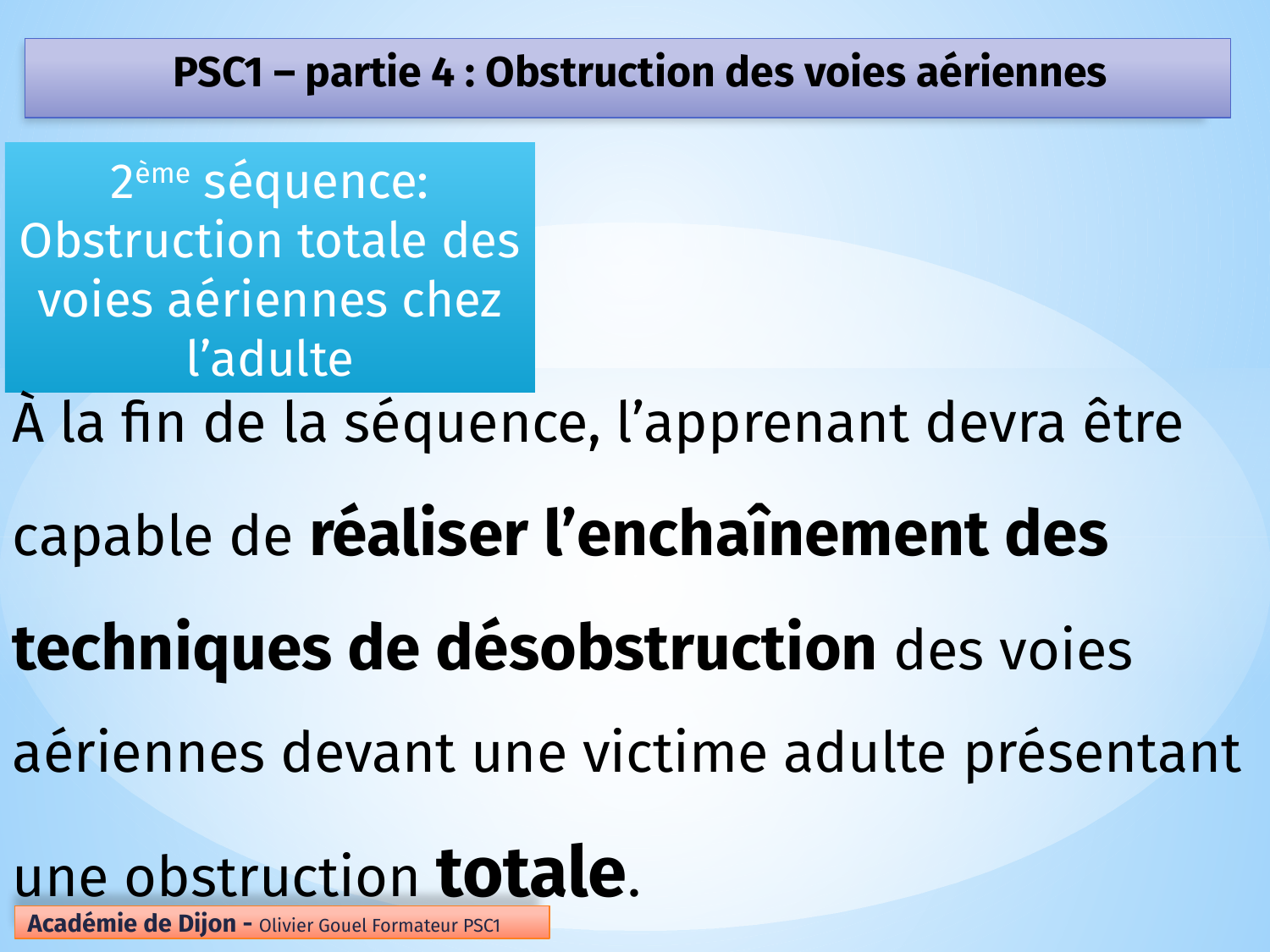

# PSC1 – partie 4 : Obstruction des voies aériennes
2ème séquence:
Obstruction totale des voies aériennes chez l’adulte
À la fin de la séquence, l’apprenant devra être capable de réaliser l’enchaînement des techniques de désobstruction des voies aériennes devant une victime adulte présentant une obstruction totale.
Académie de Dijon - Olivier Gouel Formateur PSC1